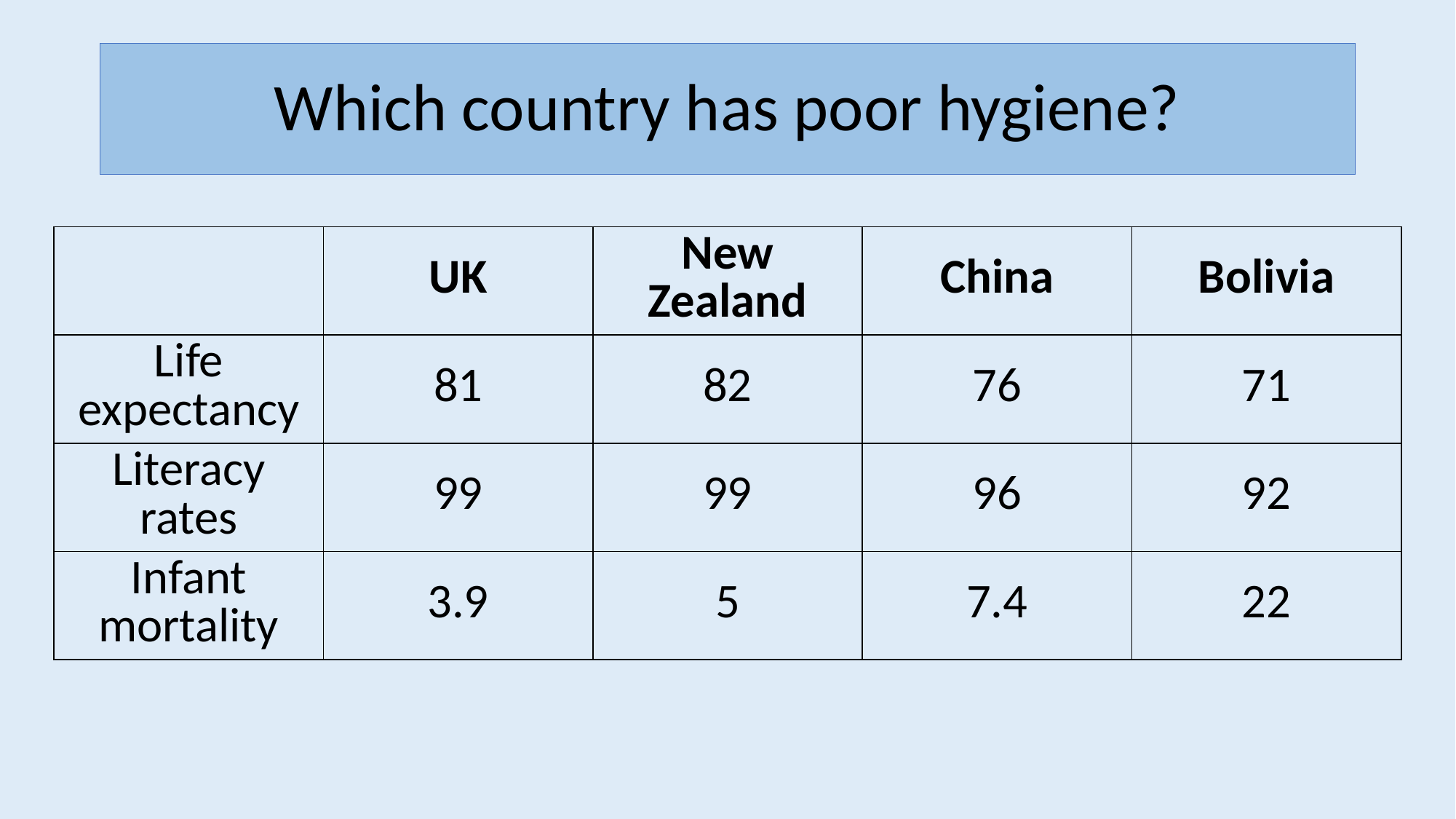

# Which country has poor hygiene?
|  | UK | New Zealand | China | Bolivia |
| --- | --- | --- | --- | --- |
| Life expectancy | 81 | 82 | 76 | 71 |
| Literacy rates | 99 | 99 | 96 | 92 |
| Infant mortality | 3.9 | 5 | 7.4 | 22 |